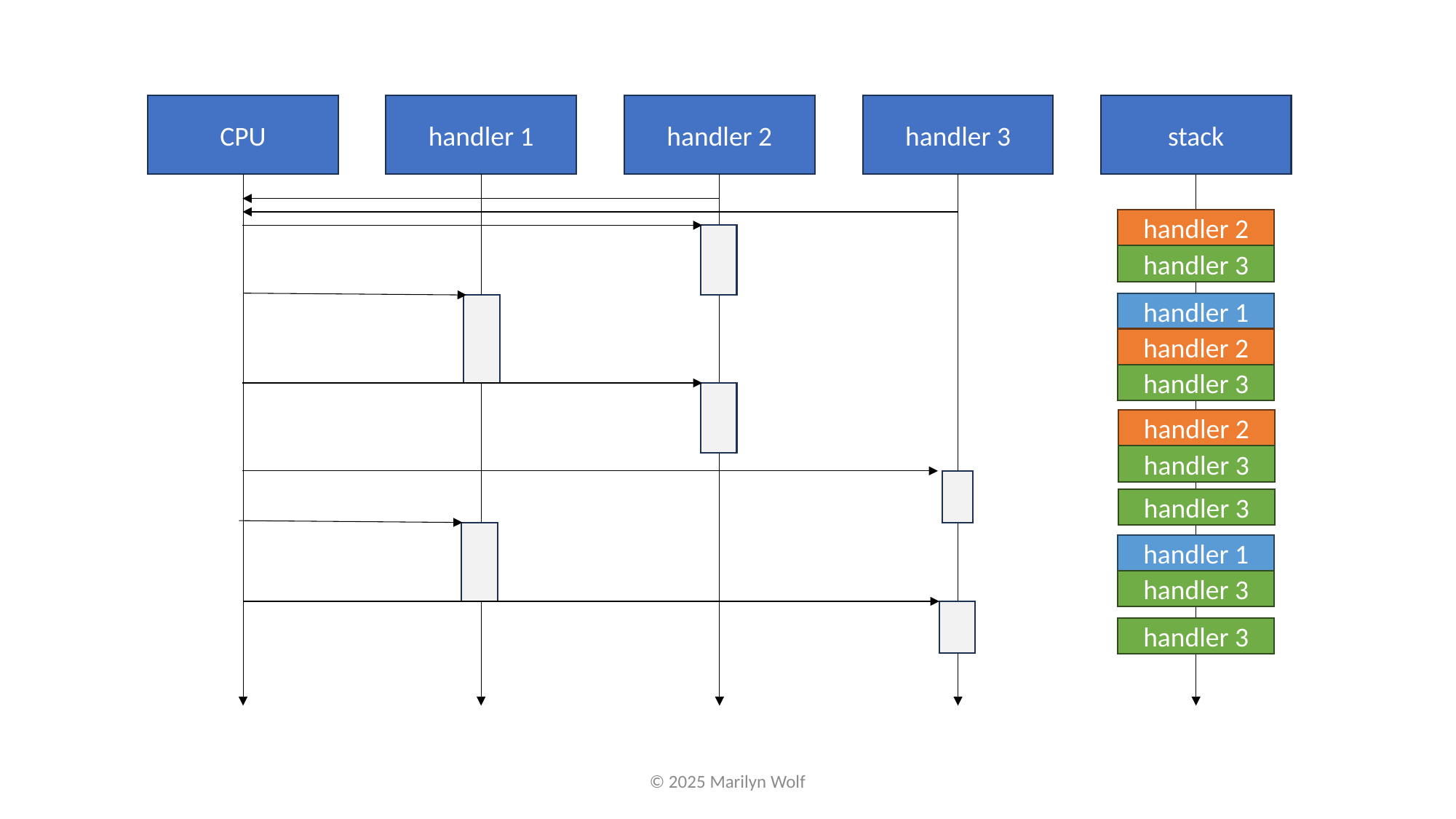

CPU
handler 1
handler 2
handler 3
stack
handler 2

handler 3
handler 1

handler 2
handler 3

handler 2
handler 3

handler 3

handler 1
handler 3

handler 3
© 2025 Marilyn Wolf